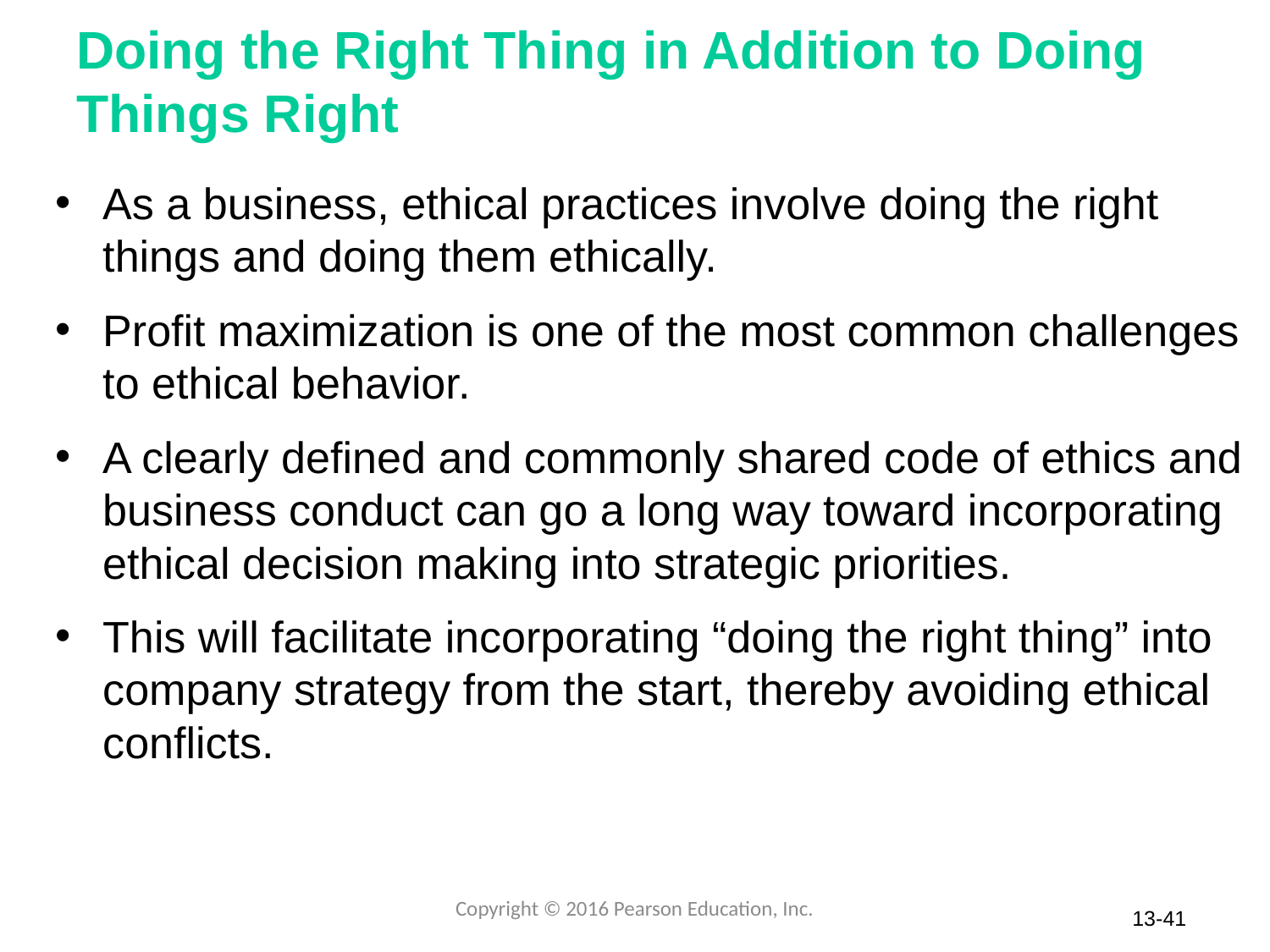

# Doing the Right Thing in Addition to Doing Things Right
As a business, ethical practices involve doing the right things and doing them ethically.

Profit maximization is one of the most common challenges to ethical behavior.

A clearly defined and commonly shared code of ethics and business conduct can go a long way toward incorporating ethical decision making into strategic priorities.

This will facilitate incorporating “doing the right thing” into company strategy from the start, thereby avoiding ethical conflicts.
Copyright © 2016 Pearson Education, Inc.